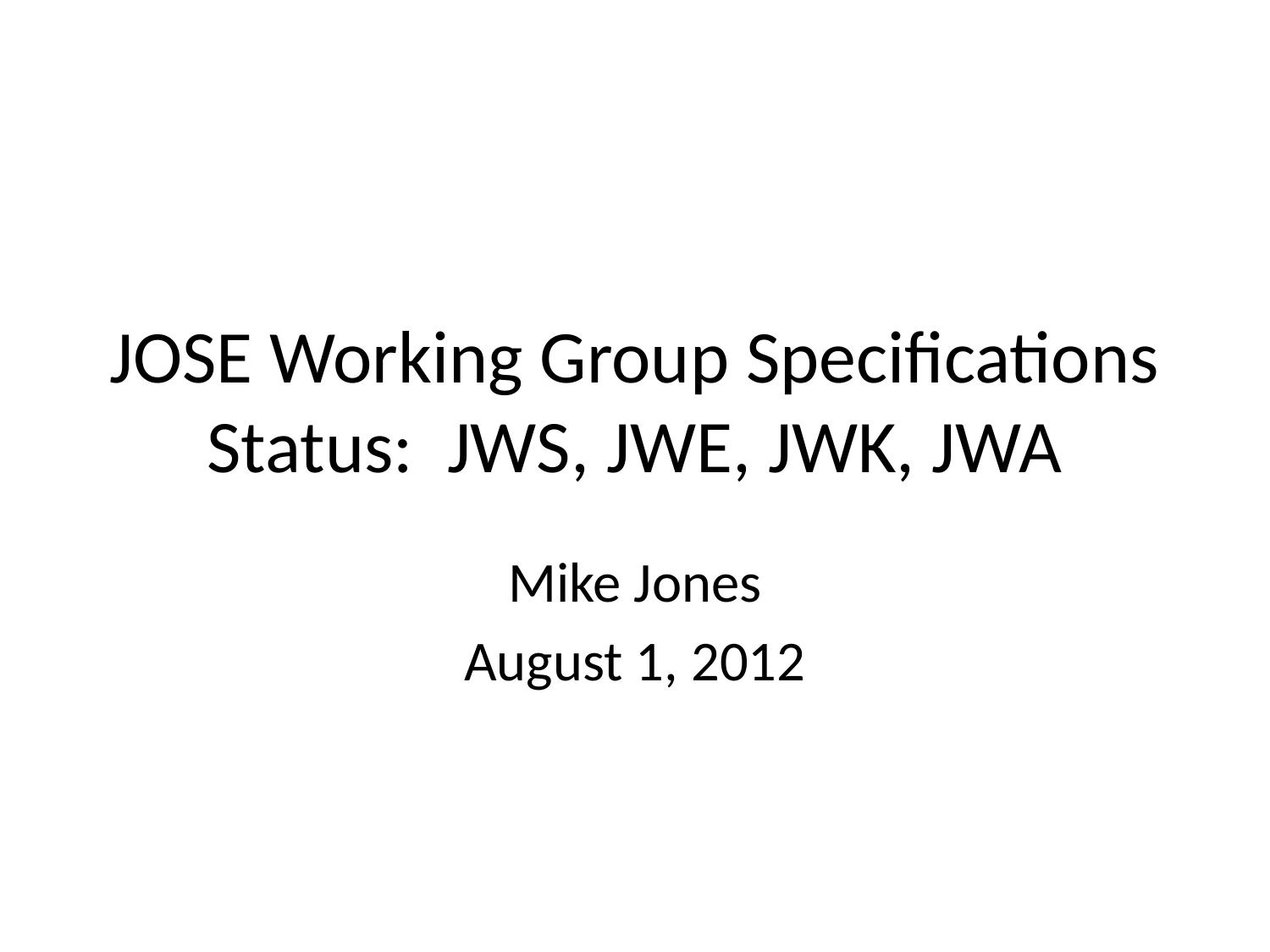

# JOSE Working Group Specifications Status:  JWS, JWE, JWK, JWA
Mike Jones
August 1, 2012